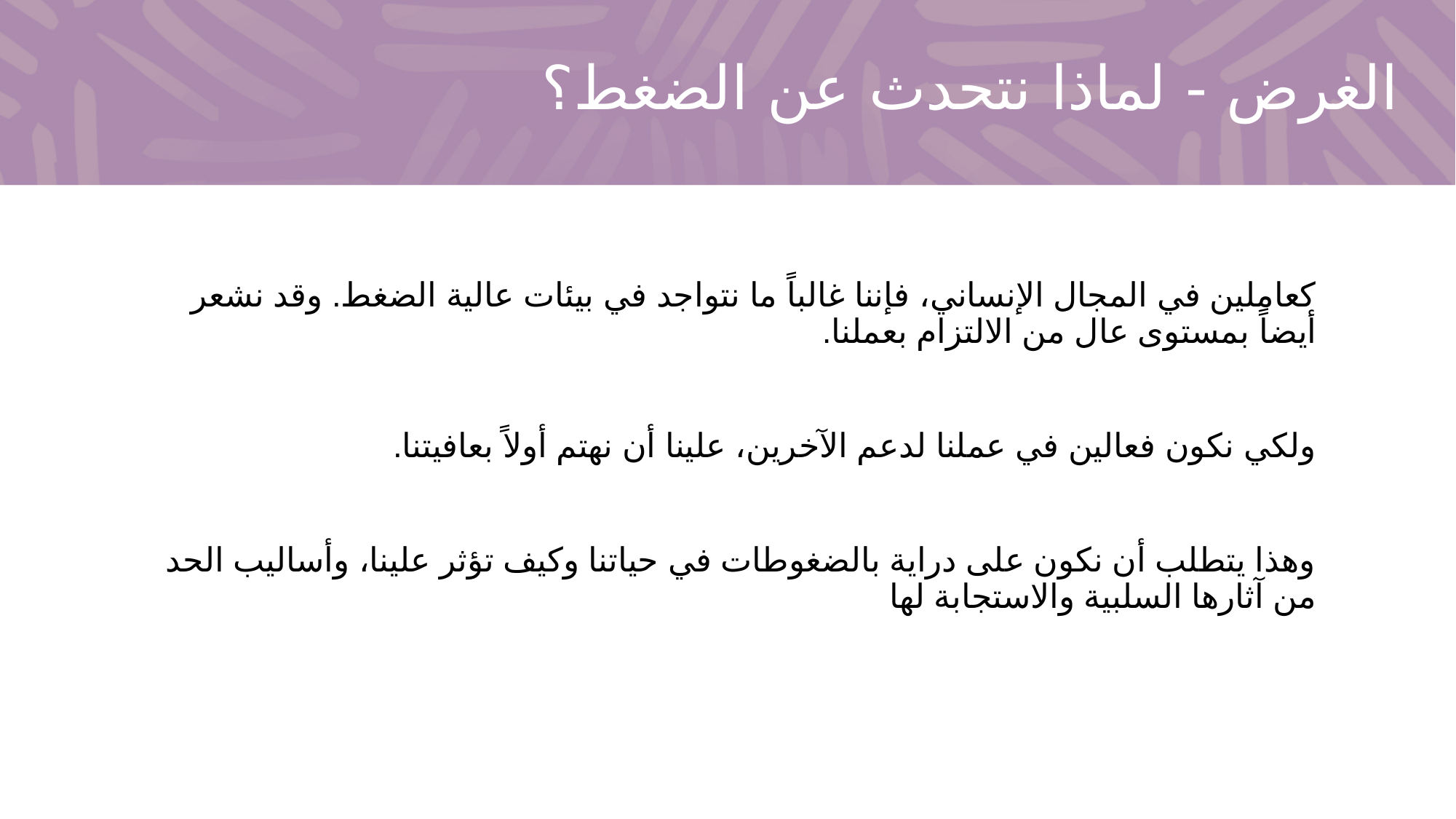

# الغرض - لماذا نتحدث عن الضغط؟

كعاملين في المجال الإنساني، فإننا غالباً ما نتواجد في بيئات عالية الضغط. وقد نشعر أيضاً بمستوى عال من الالتزام بعملنا.

ولكي نكون فعالين في عملنا لدعم الآخرين، علينا أن نهتم أولاً بعافيتنا.

وهذا يتطلب أن نكون على دراية بالضغوطات في حياتنا وكيف تؤثر علينا، وأساليب الحد من آثارها السلبية والاستجابة لها